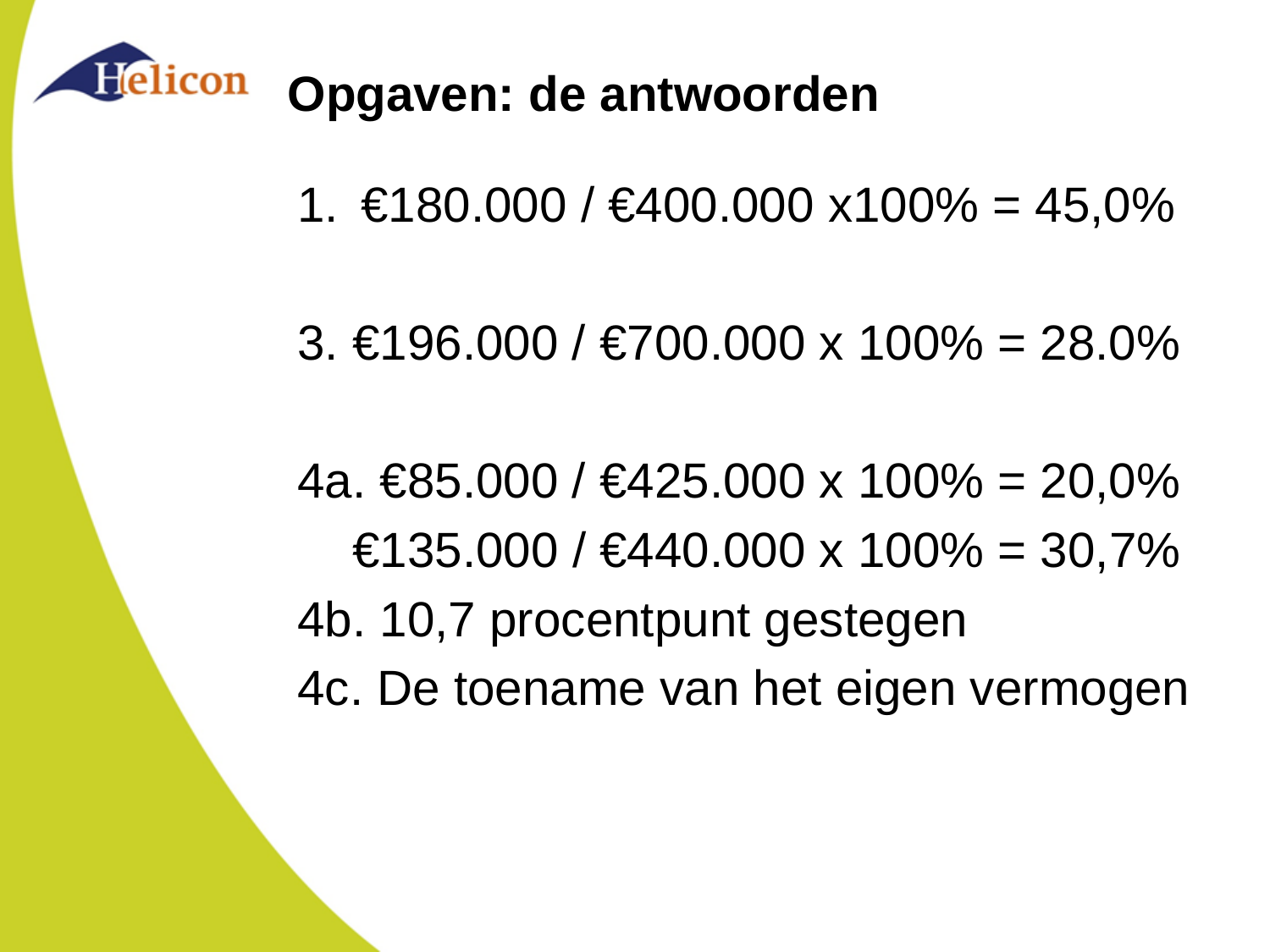

# Opgaven: de antwoorden
€180.000 / €400.000 x100% = 45,0%

3. €196.000 / €700.000 x 100% = 28.0%

4a. €85.000 / €425.000 x 100% = 20,0%
    €135.000 / €440.000 x 100% = 30,7%
4b. 10,7 procentpunt gestegen
4c. De toename van het eigen vermogen